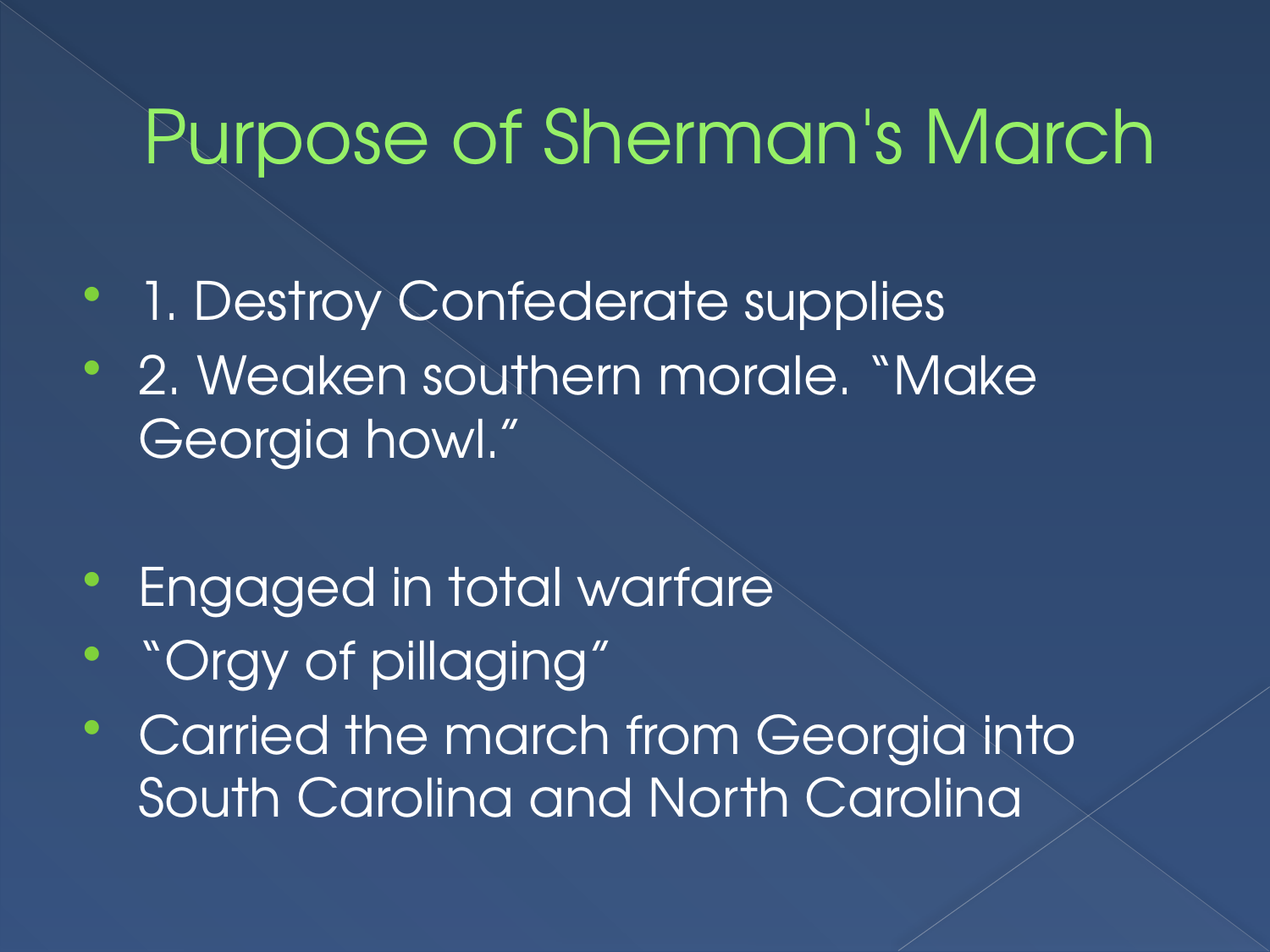

# Purpose of Sherman's March
1. Destroy Confederate supplies
2. Weaken southern morale. “Make Georgia howl.”

Engaged in total warfare
“Orgy of pillaging”
Carried the march from Georgia into South Carolina and North Carolina